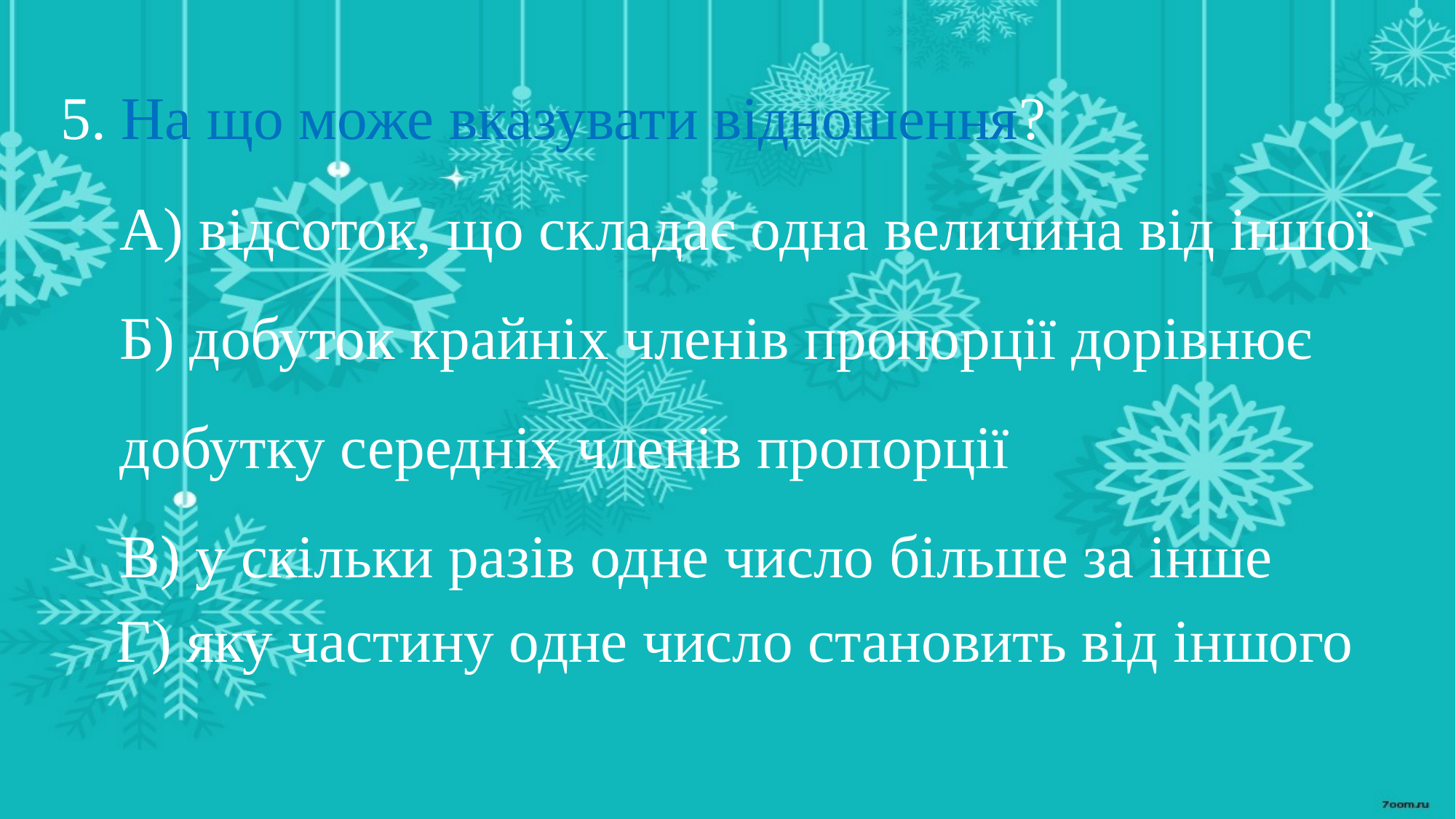

5. На що може вказувати відношення?
А) відсоток, що складає одна величина від іншої
Б) добуток крайніх членів пропорції дорівнює добутку середніх членів пропорції
В) у скільки разів одне число більше за інше
       Г) яку частину одне число становить від іншого